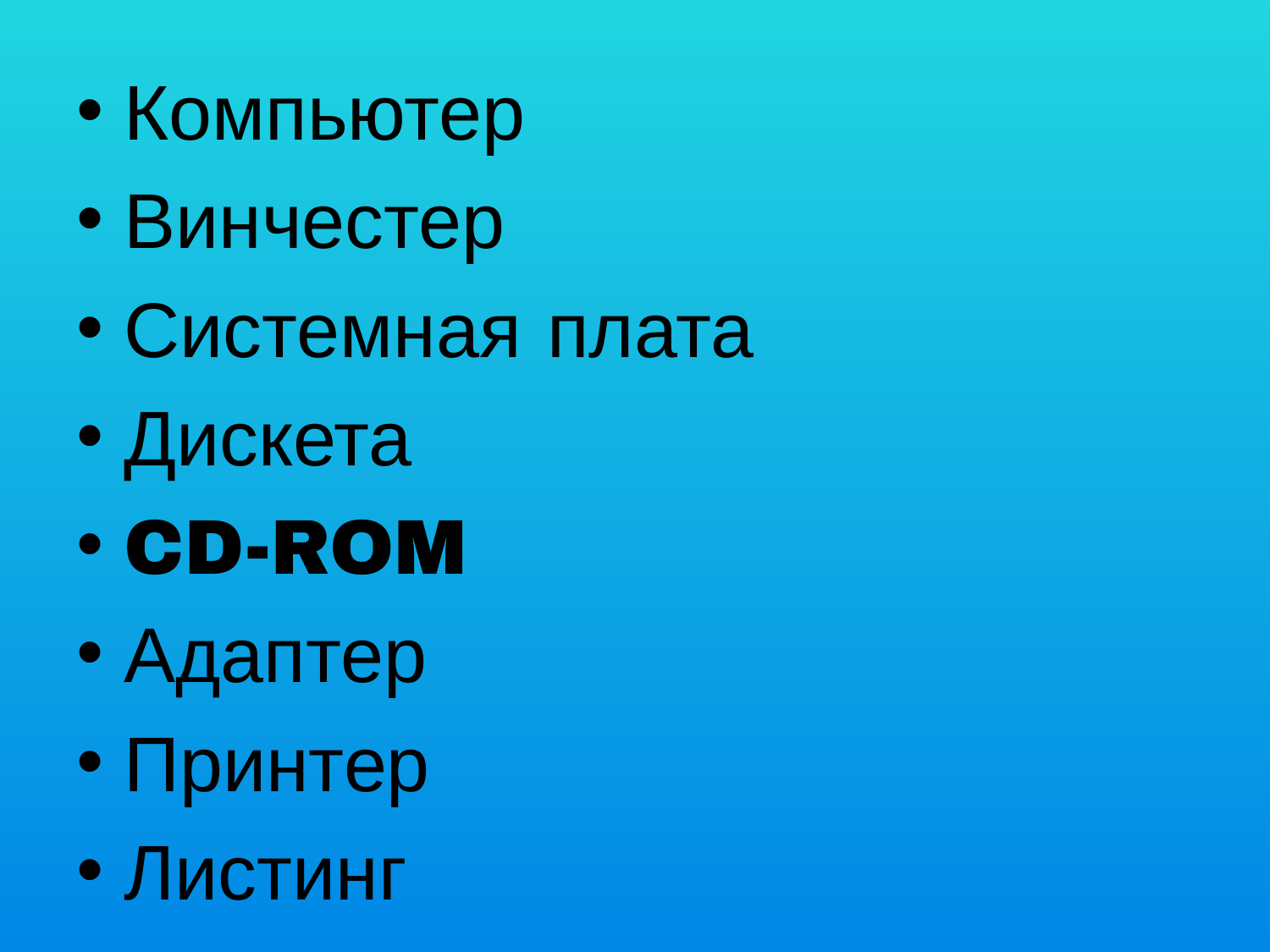

Компьютер
Винчестер
Системная плата
Дискета
CD-ROM
Адаптер
Принтер
Листинг